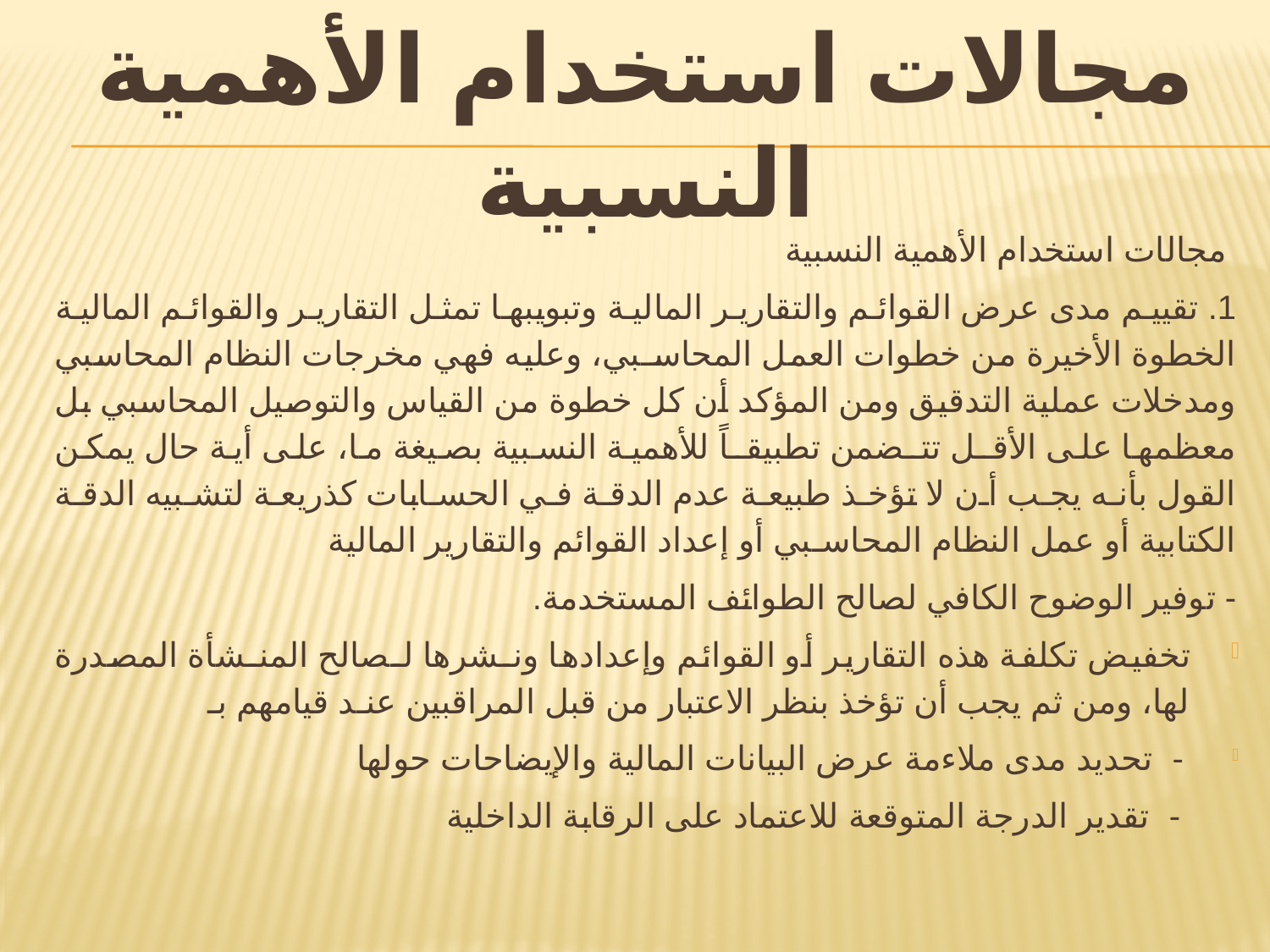

# مجالات استخدام الأهمية النسبية
 مجالات استخدام الأهمية النسبية
1. تقييم مدى عرض القوائم والتقارير المالية وتبويبها تمثل التقارير والقوائم المالية الخطوة الأخيرة من خطوات العمل المحاسـبي، وعليه فهي مخرجات النظام المحاسبي ومدخلات عملية التدقيق ومن المؤكد أن كل خطوة من القياس والتوصيل المحاسبي بل معظمها على الأقـل تتـضمن تطبيقـاً للأهمية النسبية بصيغة ما، على أية حال يمكن القول بأنه يجب أن لا تؤخذ طبيعة عدم الدقة في الحسابات كذريعة لتشبيه الدقة الكتابية أو عمل النظام المحاسـبي أو إعداد القوائم والتقارير المالية
- توفير الوضوح الكافي لصالح الطوائف المستخدمة.
تخفيض تكلفة هذه التقارير أو القوائم وإعدادها ونـشرها لـصالح المنـشأة المصدرة لها، ومن ثم يجب أن تؤخذ بنظر الاعتبار من قبل المراقبين عنـد قيامهم بـ
 -  تحديد مدى ملاءمة عرض البيانات المالية والإيضاحات حولها
      -  تقدير الدرجة المتوقعة للاعتماد على الرقابة الداخلية